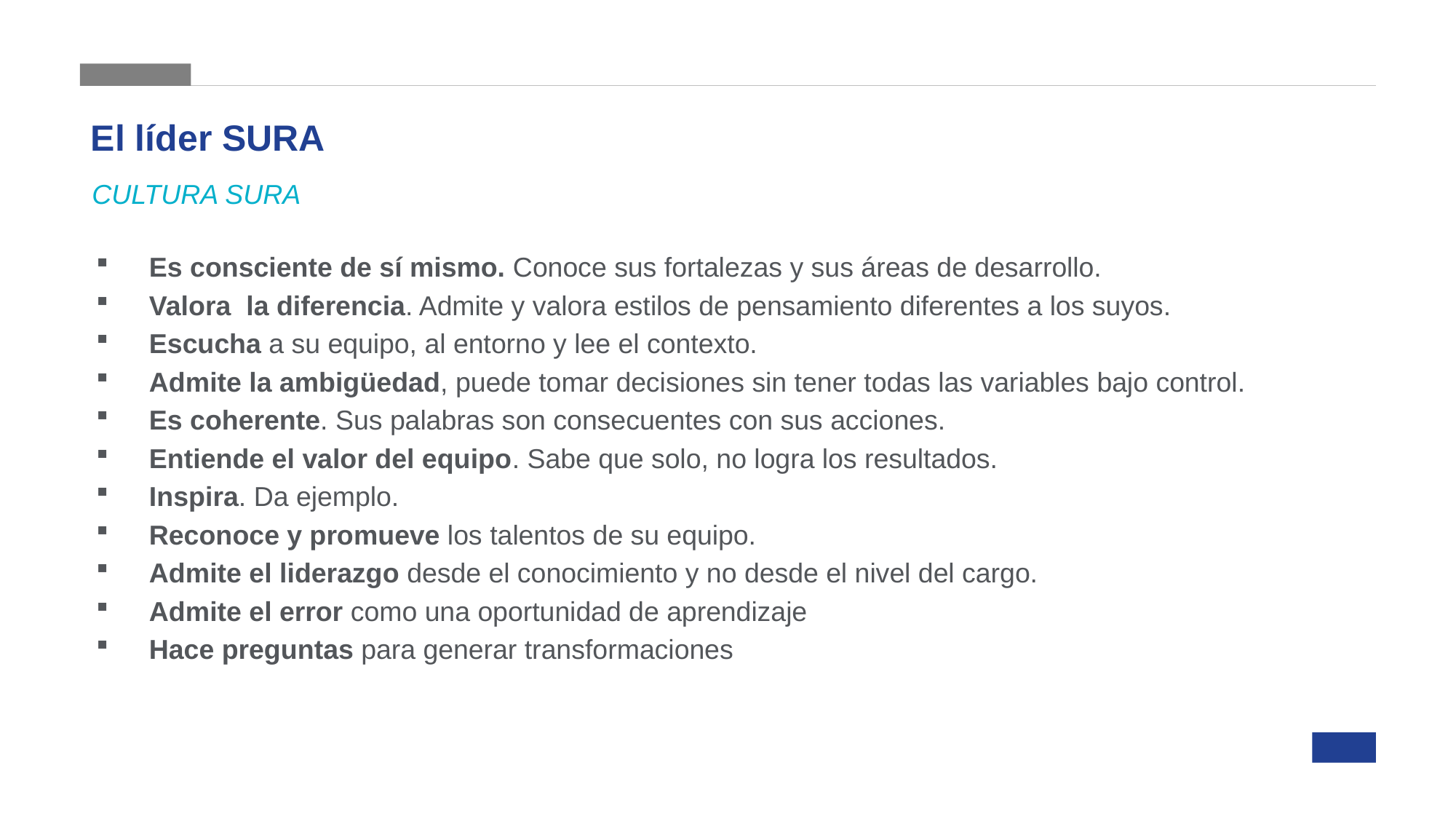

El líder SURA
CULTURA SURA
Es consciente de sí mismo. Conoce sus fortalezas y sus áreas de desarrollo.
Valora  la diferencia. Admite y valora estilos de pensamiento diferentes a los suyos.
Escucha a su equipo, al entorno y lee el contexto.
Admite la ambigüedad, puede tomar decisiones sin tener todas las variables bajo control.
Es coherente. Sus palabras son consecuentes con sus acciones.
Entiende el valor del equipo. Sabe que solo, no logra los resultados.
Inspira. Da ejemplo.
Reconoce y promueve los talentos de su equipo.
Admite el liderazgo desde el conocimiento y no desde el nivel del cargo.
Admite el error como una oportunidad de aprendizaje
Hace preguntas para generar transformaciones